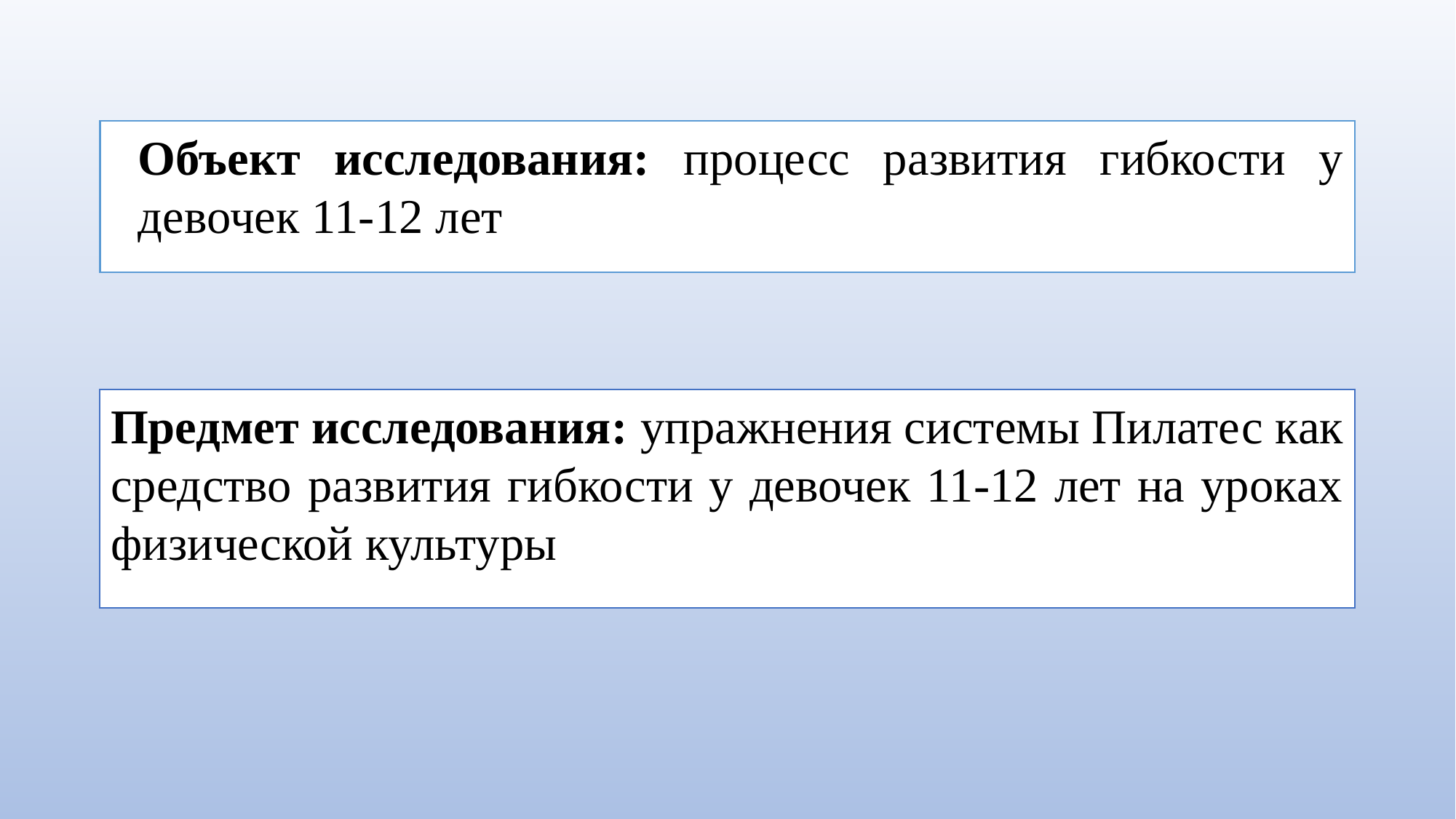

Объект исследования: процесс развития гибкости у девочек 11-12 лет
Предмет исследования: упражнения системы Пилатес как средство развития гибкости у девочек 11-12 лет на уроках физической культуры